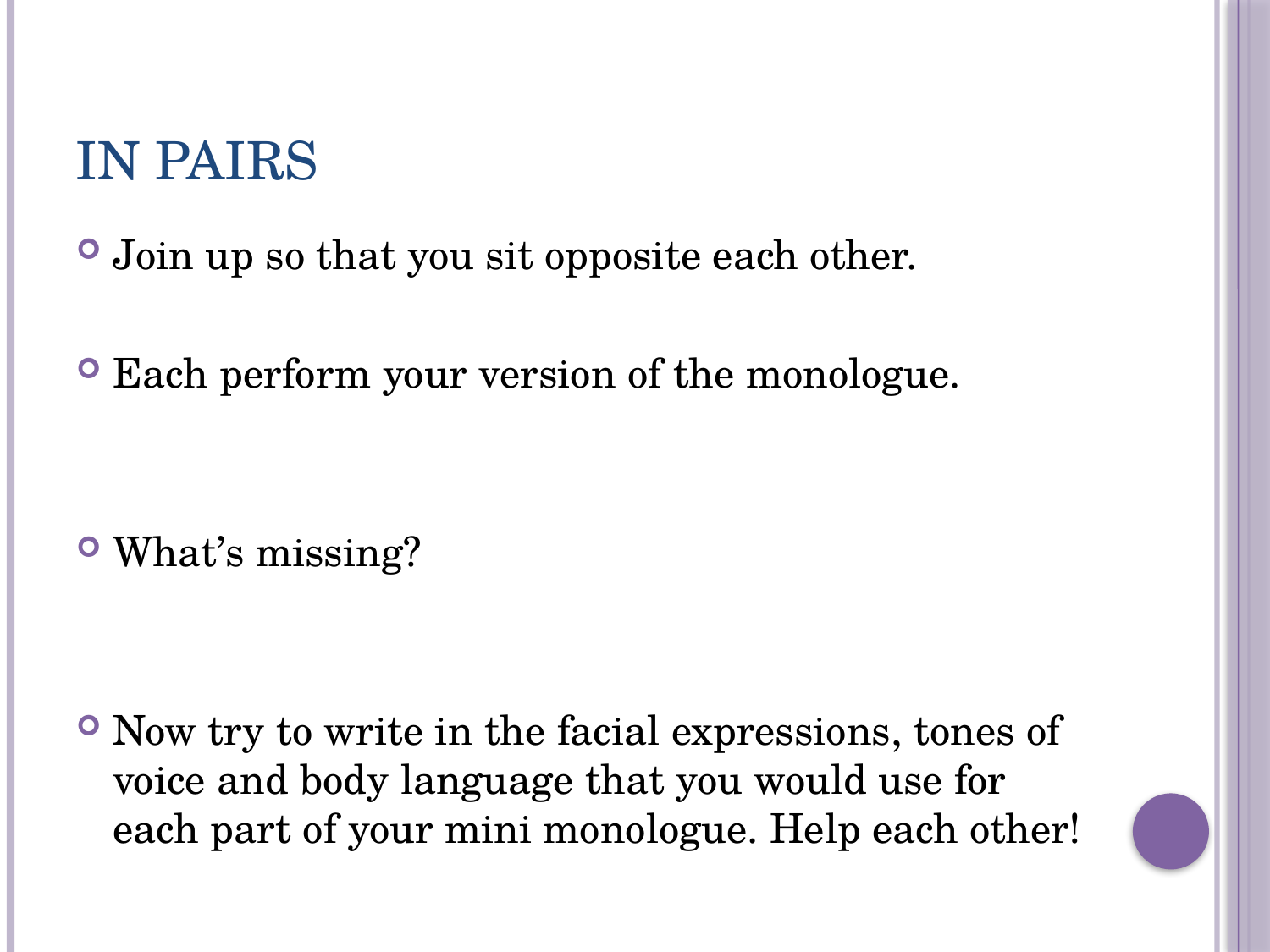

# In Pairs
Join up so that you sit opposite each other.

Each perform your version of the monologue.

What’s missing?

Now try to write in the facial expressions, tones of voice and body language that you would use for each part of your mini monologue. Help each other!